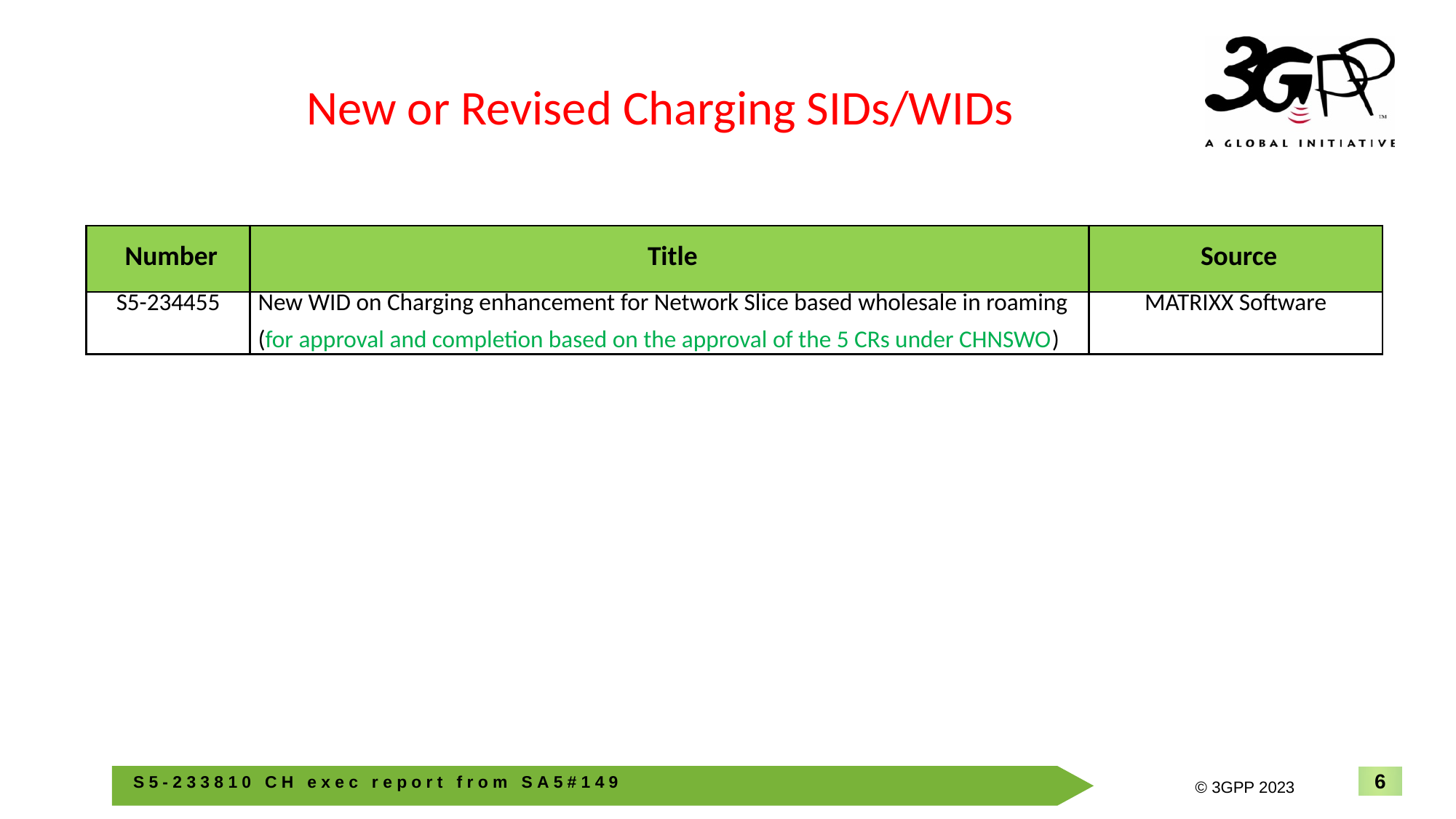

New or Revised Charging SIDs/WIDs
| Number | Title | Source |
| --- | --- | --- |
| S5-234455 | New WID on Charging enhancement for Network Slice based wholesale in roaming (for approval and completion based on the approval of the 5 CRs under CHNSWO) | MATRIXX Software |